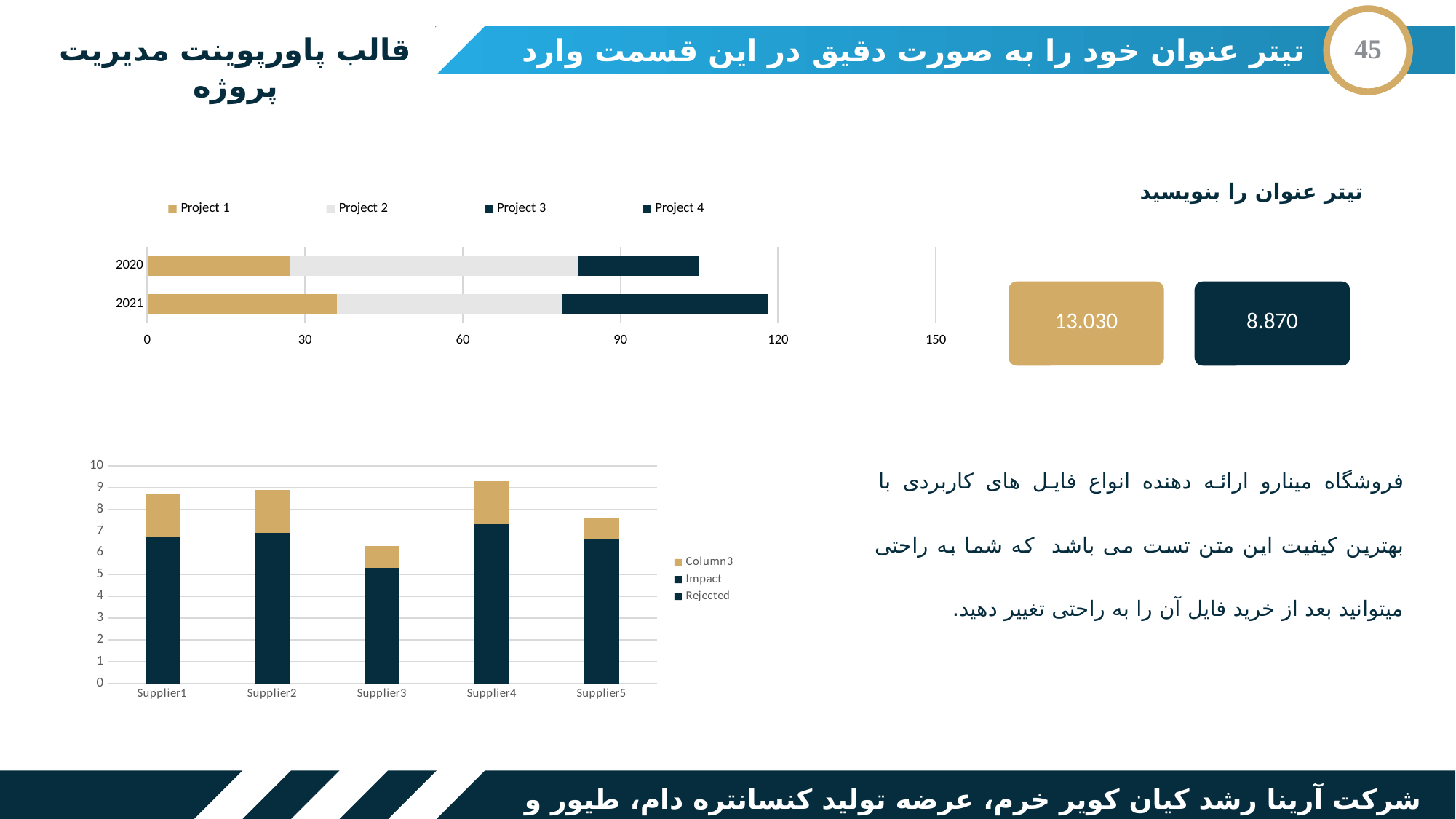

قالب پاورپوینت مدیریت پروژه
تیتر عنوان خود را به صورت دقیق در این قسمت وارد نمایید
45
تیتر عنوان را بنویسید

### Chart

| Category | Project 1 | Project 2 | Project 3 | Project 4 |
|---|---|---|---|---|
| 2020 | 27.0 | 55.0 | 13.0 | 10.0 |
| 2021 | 36.0 | 43.0 | 25.0 | 14.0 |

13.030
8.870
فروشگاه مینارو ارائه دهنده انواع فایل های کاربردی با بهترین کیفیت این متن تست می باشد  که شما به راحتی میتوانید بعد از خرید فایل آن را به راحتی تغییر دهید.

### Chart

| Category | Rejected | Impact | Column3 |
|---|---|---|---|
| Supplier1 | 4.3 | 2.4 | 2.0 |
| Supplier2 | 2.5 | 4.4 | 2.0 |
| Supplier3 | 3.5 | 1.8 | 1.0 |
| Supplier4 | 4.5 | 2.8 | 2.0 |
| Supplier5 | 4.1 | 2.5 | 1.0 |
شرکت آرینا رشد کیان کویر خرم، عرضه تولید کنسانتره دام، طیور و آبزیان